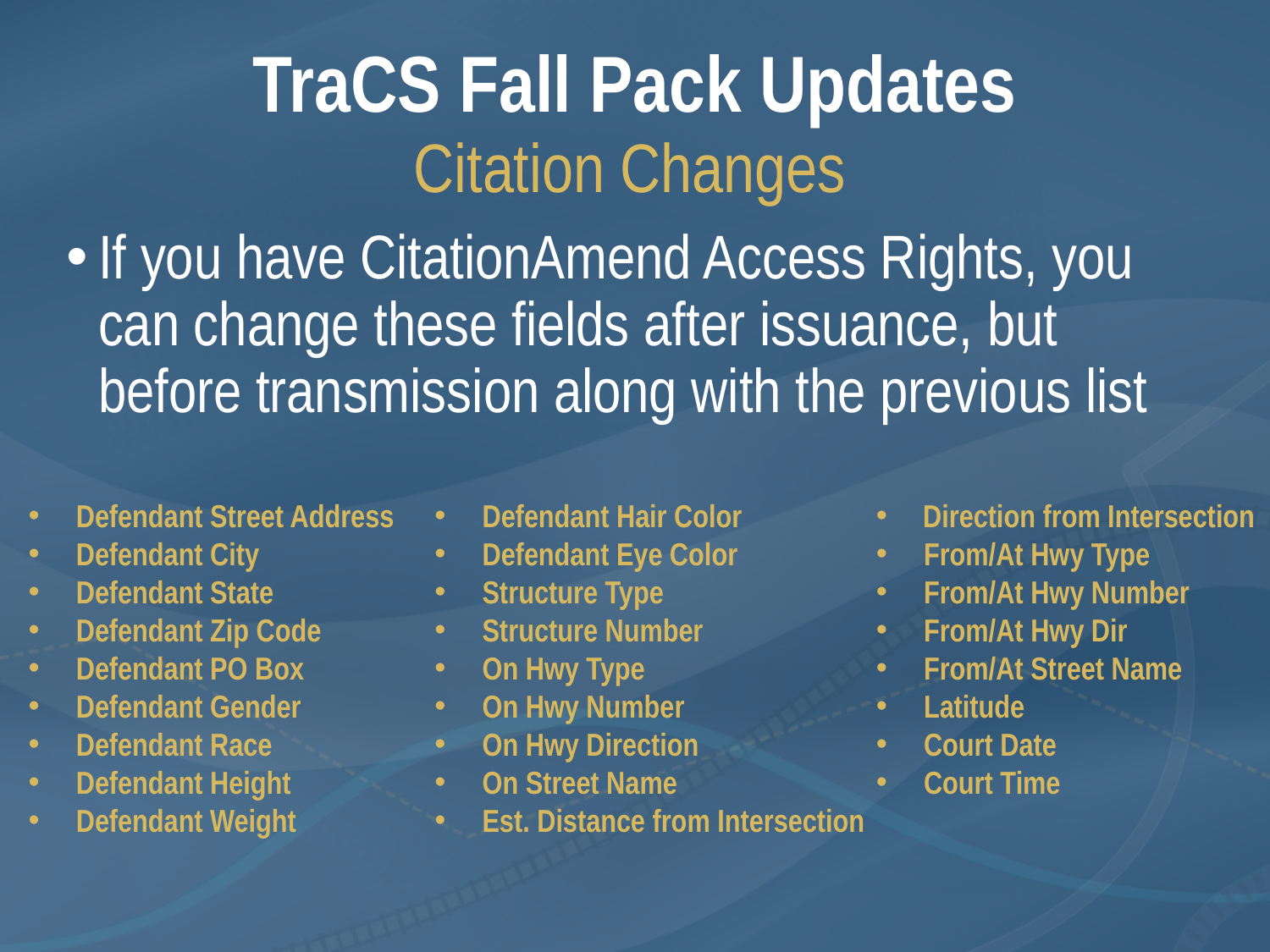

# TraCS Fall Pack Updates
Citation Changes

If you have CitationAmend Access Rights, you can change these fields after issuance, but before transmission along with the previous list

Defendant Street Address
Defendant City
Defendant State
Defendant Zip Code
Defendant PO Box
Defendant Gender
Defendant Race
Defendant Height
Defendant Weight
Defendant Hair Color
Defendant Eye Color
Structure Type
Structure Number
On Hwy Type
On Hwy Number
On Hwy Direction
On Street Name
Est. Distance from Intersection
 Direction from Intersection
From/At Hwy Type
From/At Hwy Number
From/At Hwy Dir
From/At Street Name
Latitude
Court Date
Court Time